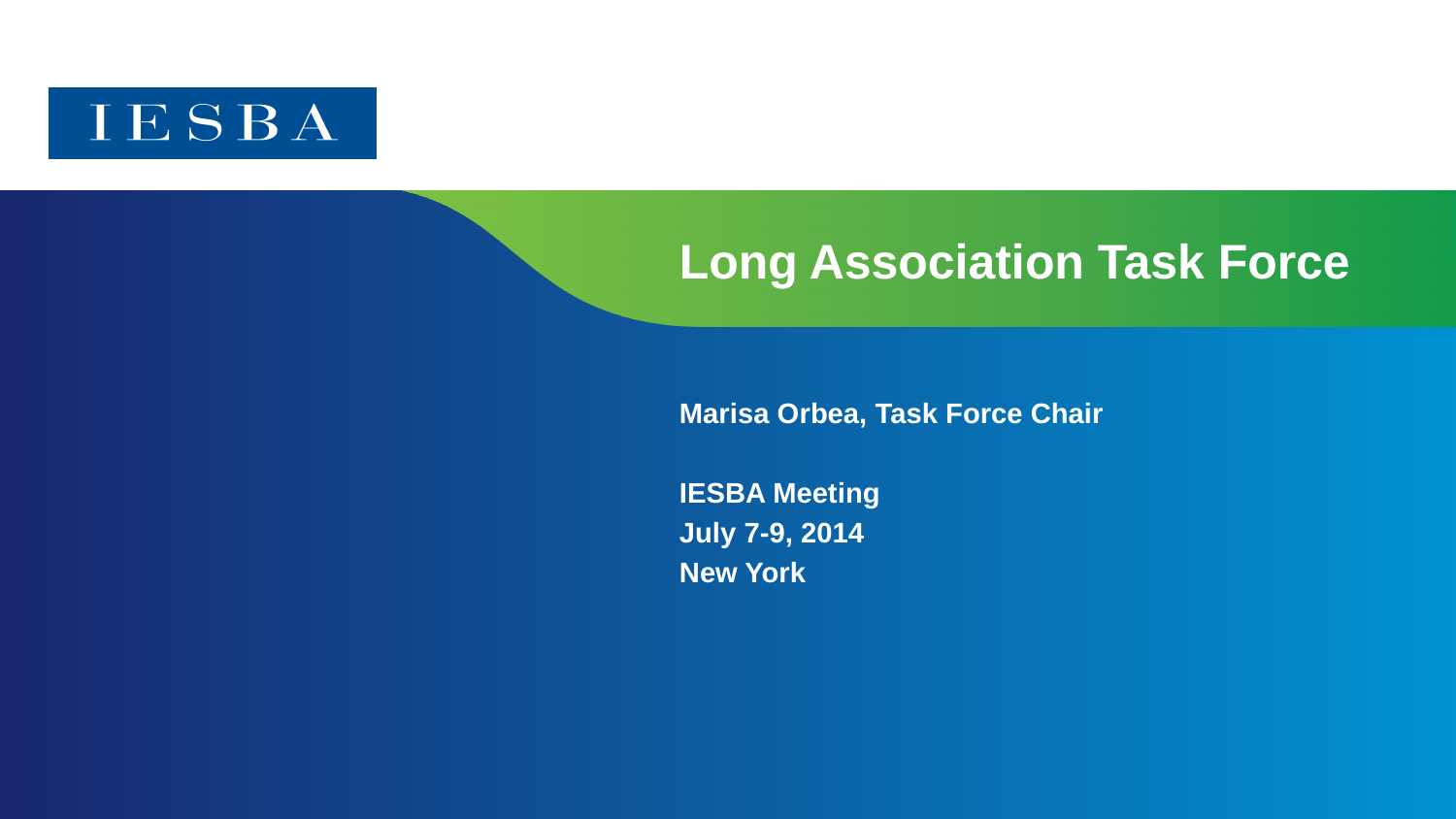

# Long Association Task Force
Marisa Orbea, Task Force Chair

IESBA Meeting
July 7-9, 2014
New York